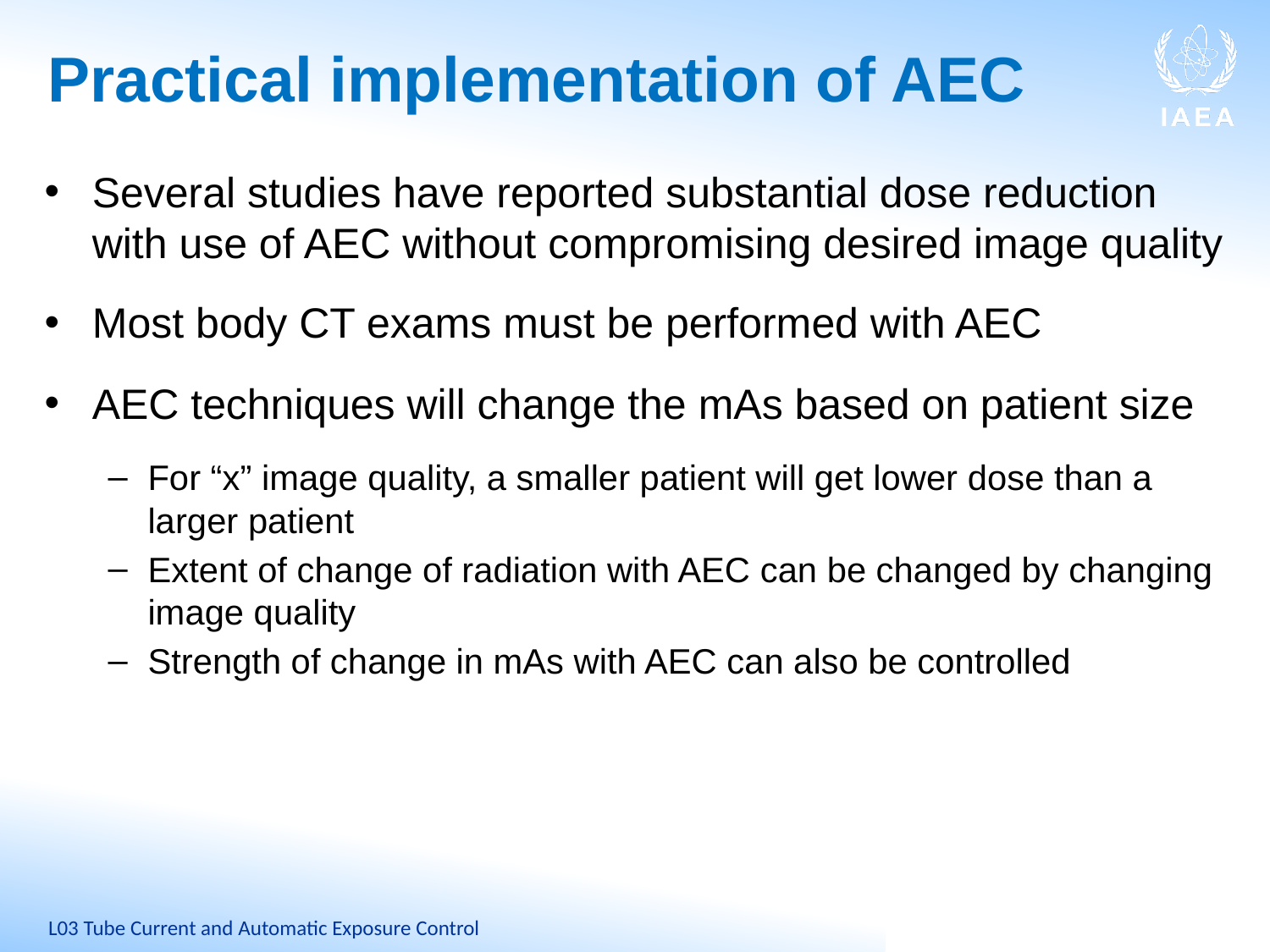

# Practical implementation of AEC
Several studies have reported substantial dose reduction with use of AEC without compromising desired image quality
Most body CT exams must be performed with AEC
AEC techniques will change the mAs based on patient size
For “x” image quality, a smaller patient will get lower dose than a larger patient
Extent of change of radiation with AEC can be changed by changing image quality
Strength of change in mAs with AEC can also be controlled